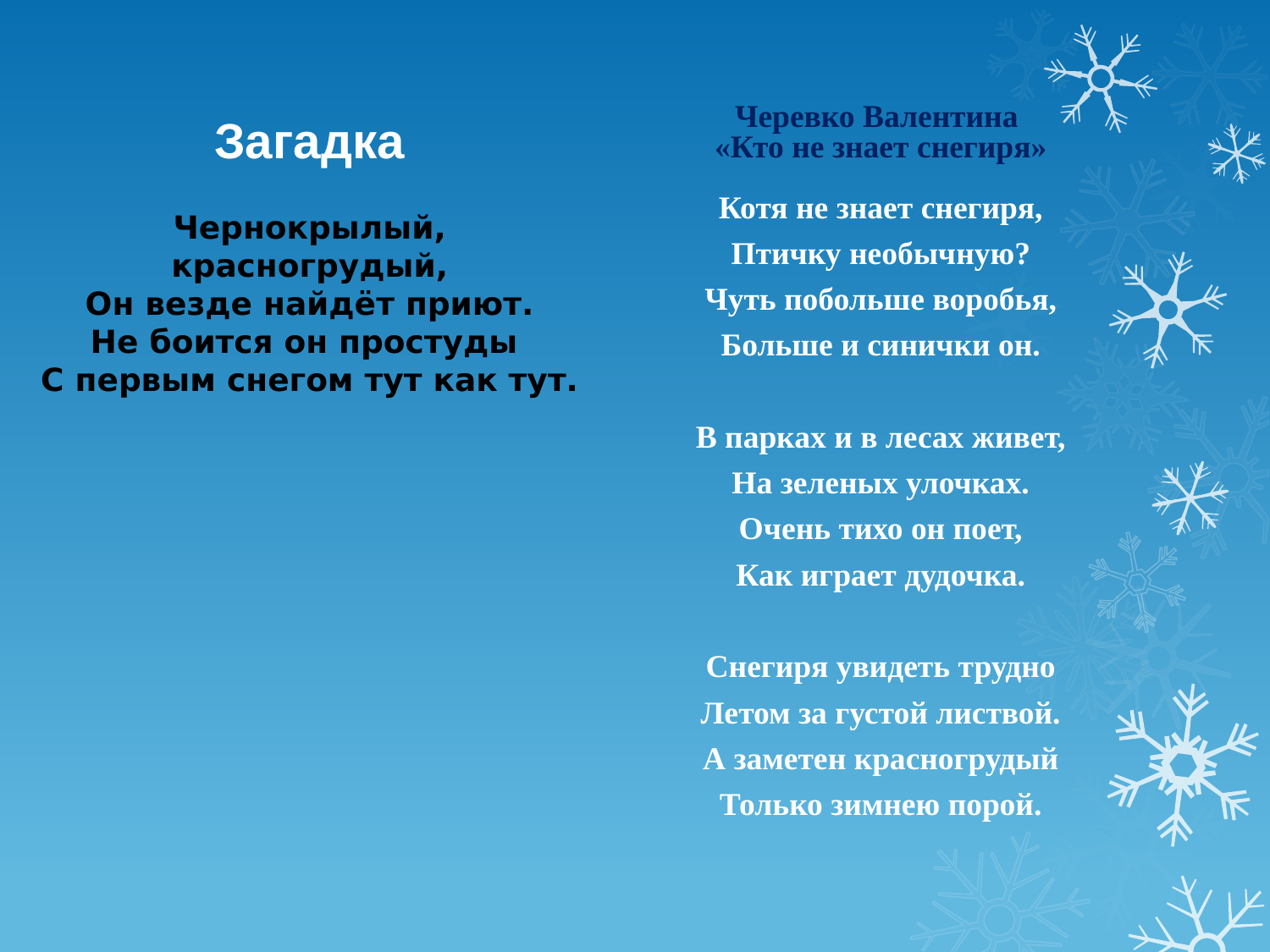

Загадка

Чернокрылый, красногрудый,
Он везде найдёт приют.
Не боится он простуды
С первым снегом тут как тут.

Черевко Валентина
«Кто не знает снегиря»

Котя не знает снегиря,
Птичку необычную?
Чуть побольше воробья,
Больше и синички он.

В парках и в лесах живет,
На зеленых улочках.
Очень тихо он поет,
Как играет дудочка.

Снегиря увидеть трудно
Летом за густой листвой.
А заметен красногрудый
Только зимнею порой.